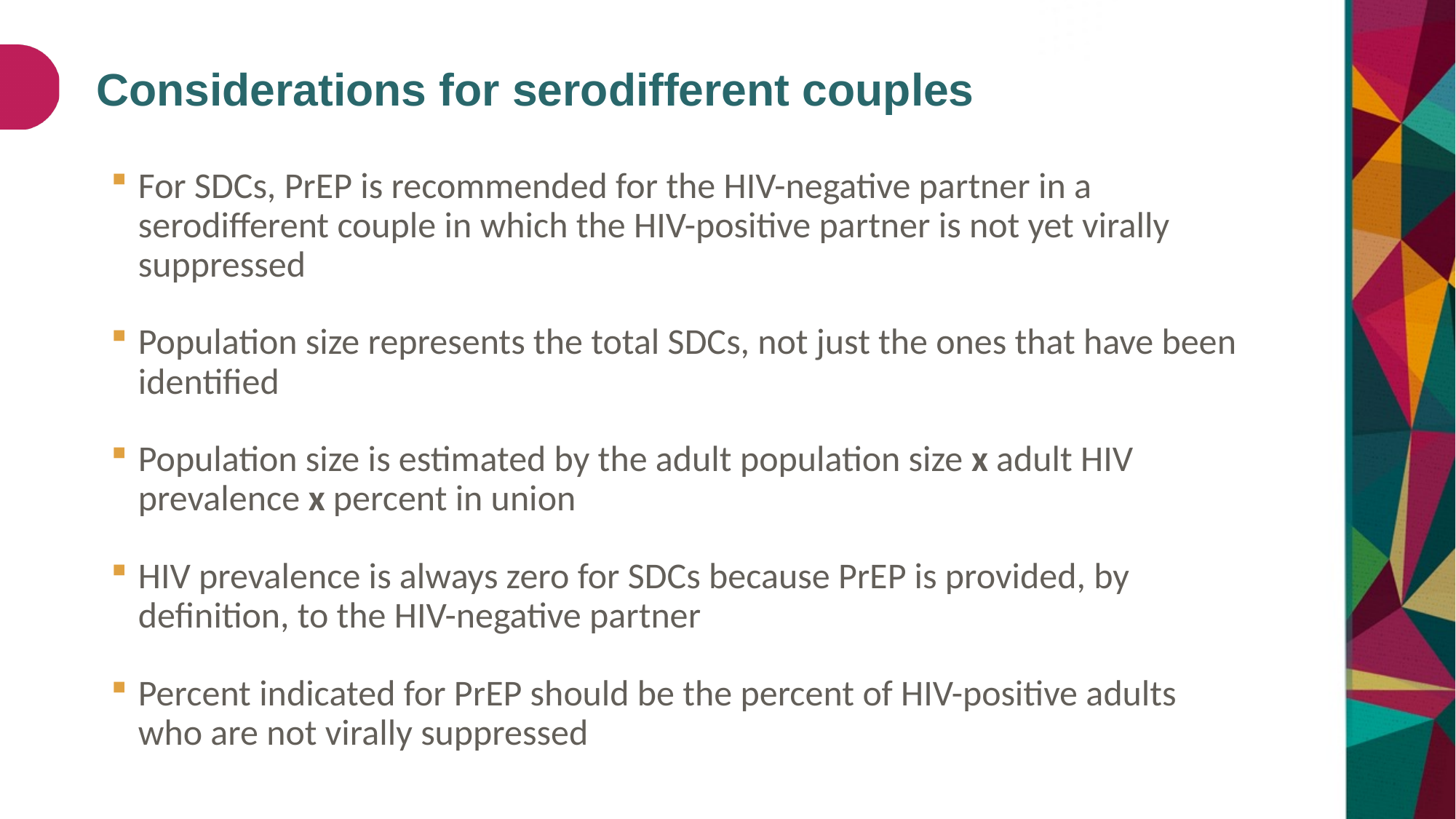

# Considerations for serodifferent couples
For SDCs, PrEP is recommended for the HIV-negative partner in a serodifferent couple in which the HIV-positive partner is not yet virally suppressed

Population size represents the total SDCs, not just the ones that have been identified

Population size is estimated by the adult population size x adult HIV prevalence x percent in union

HIV prevalence is always zero for SDCs because PrEP is provided, by definition, to the HIV-negative partner

Percent indicated for PrEP should be the percent of HIV-positive adults who are not virally suppressed